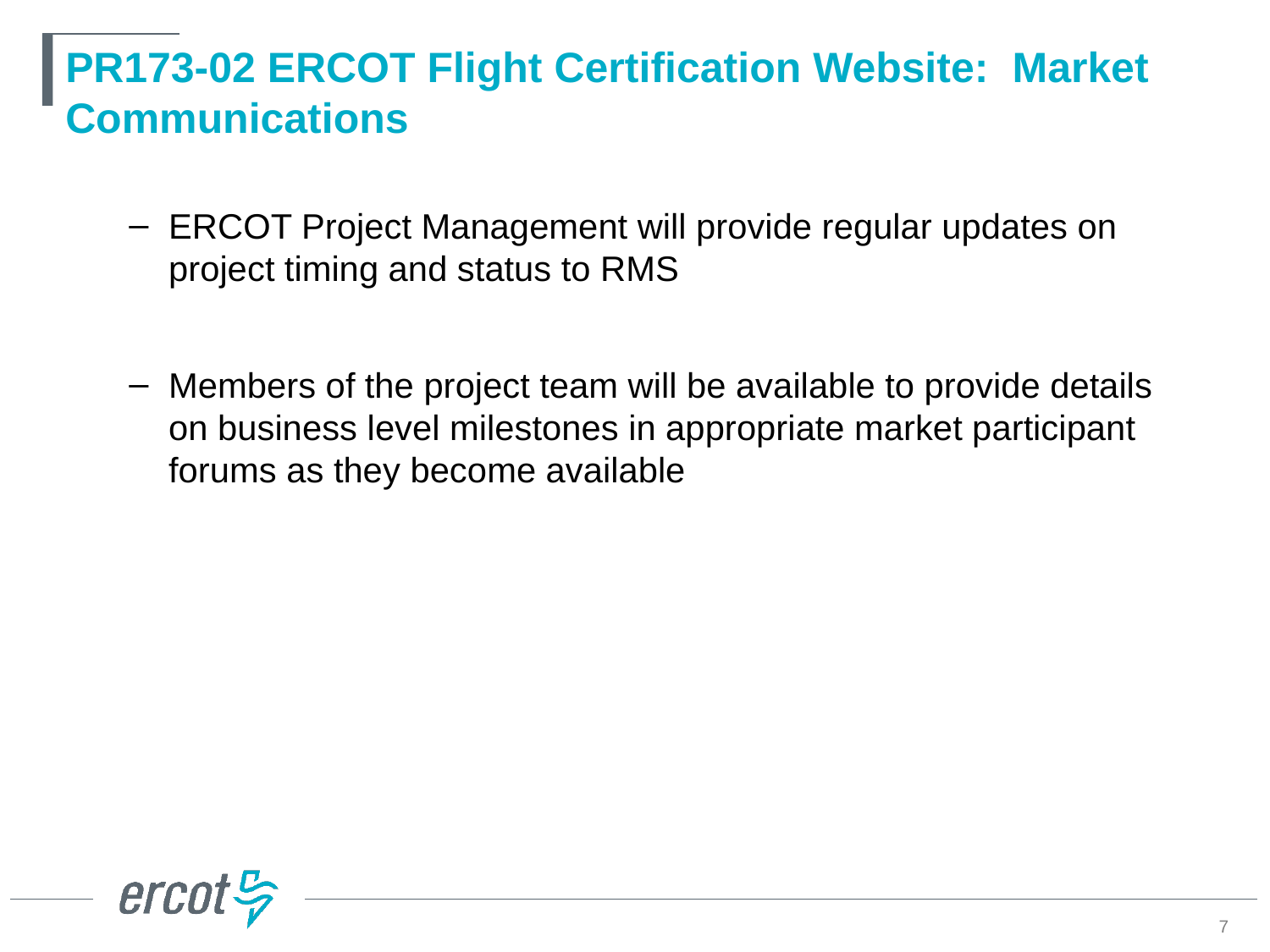

# PR173-02 ERCOT Flight Certification Website:  Market Communications

ERCOT Project Management will provide regular updates on project timing and status to RMS

Members of the project team will be available to provide details on business level milestones in appropriate market participant forums as they become available